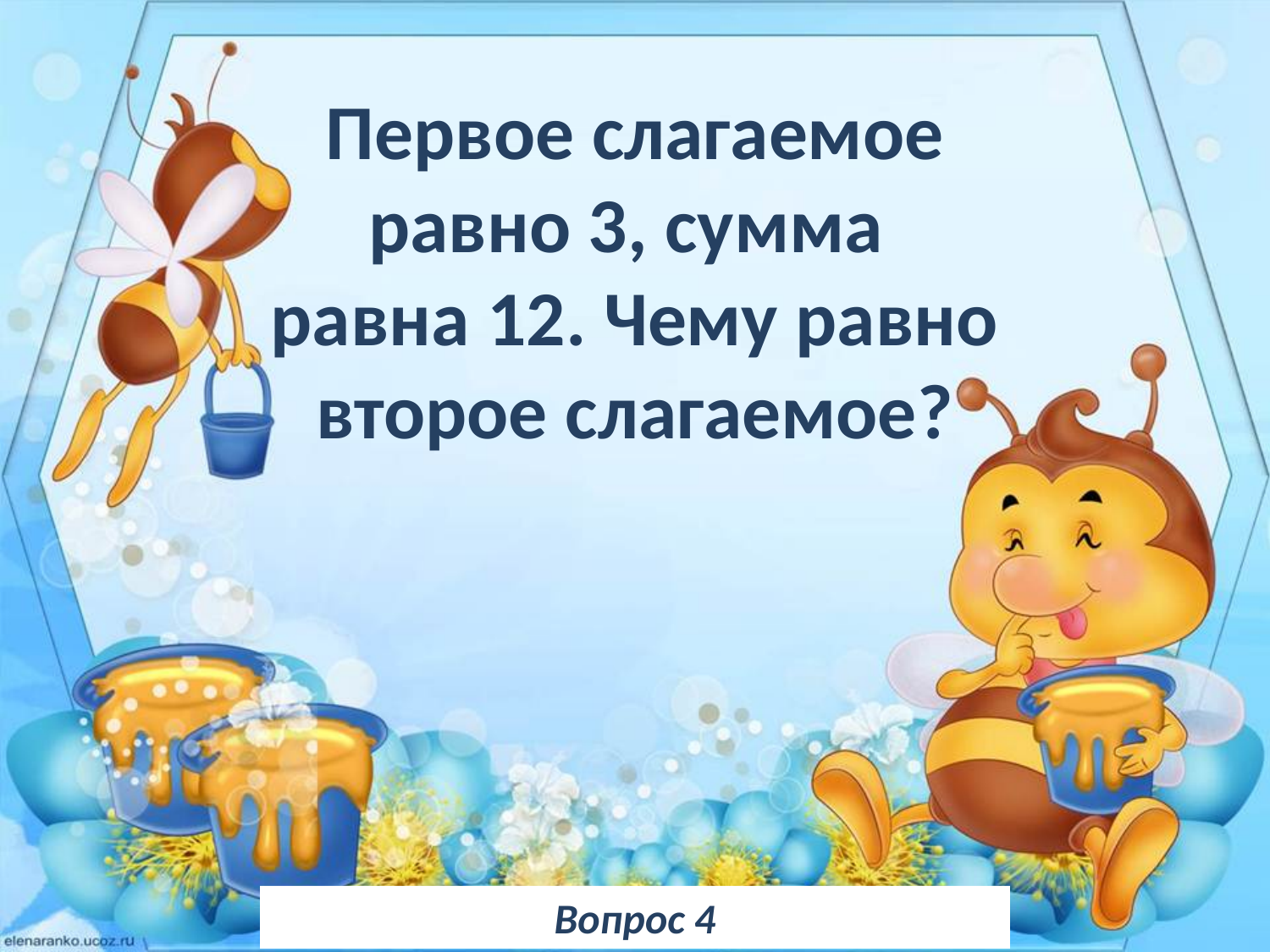

Первое слагаемое равно 3, сумма
равна 12. Чему равно второе слагаемое?
Вопрос 4